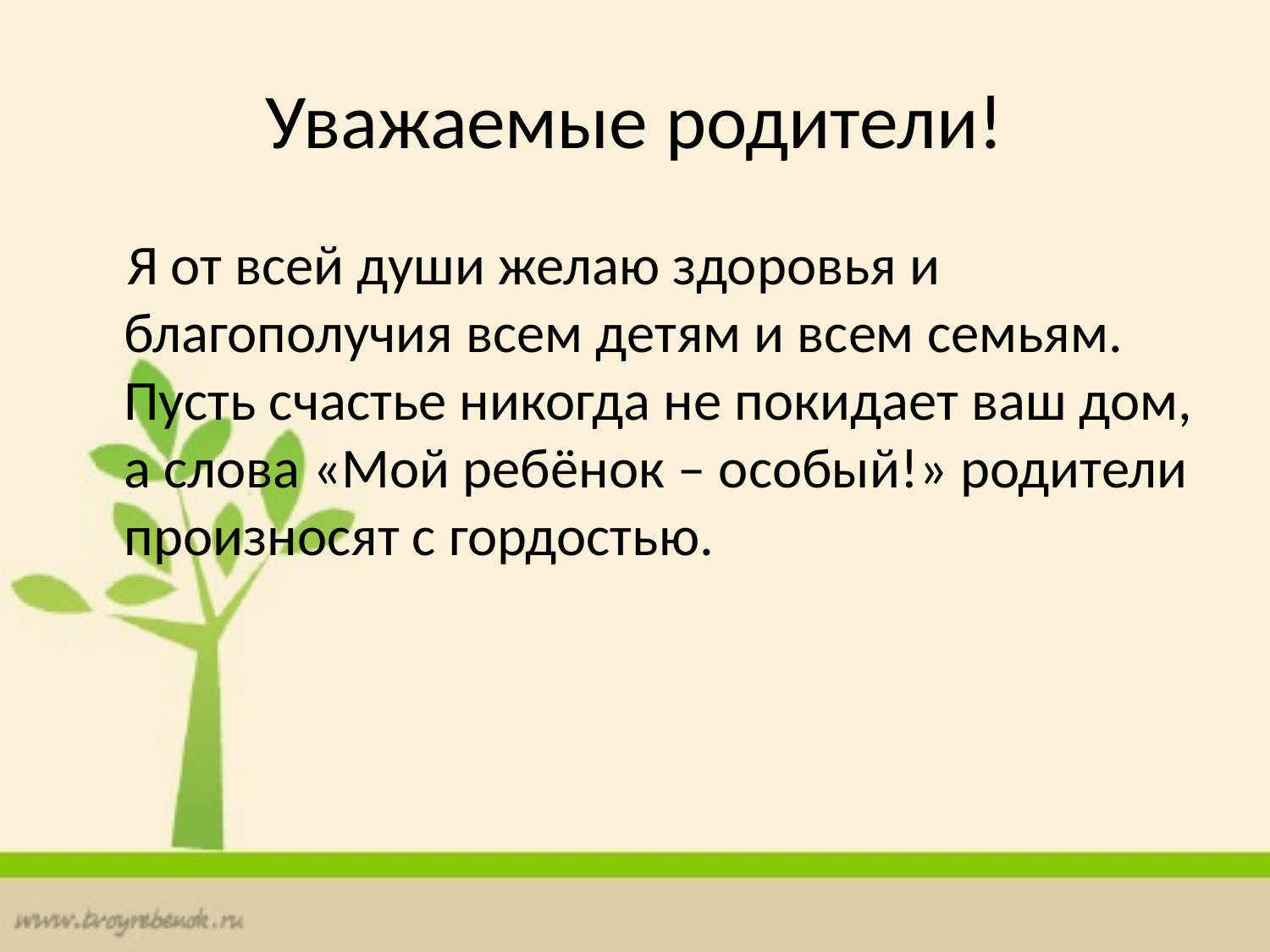

# Уважаемые родители!
    Я от всей души желаю здоровья и благополучия всем детям и всем семьям. Пусть счастье никогда не покидает ваш дом, а слова «Мой ребёнок – особый!» родители произносят с гордостью.